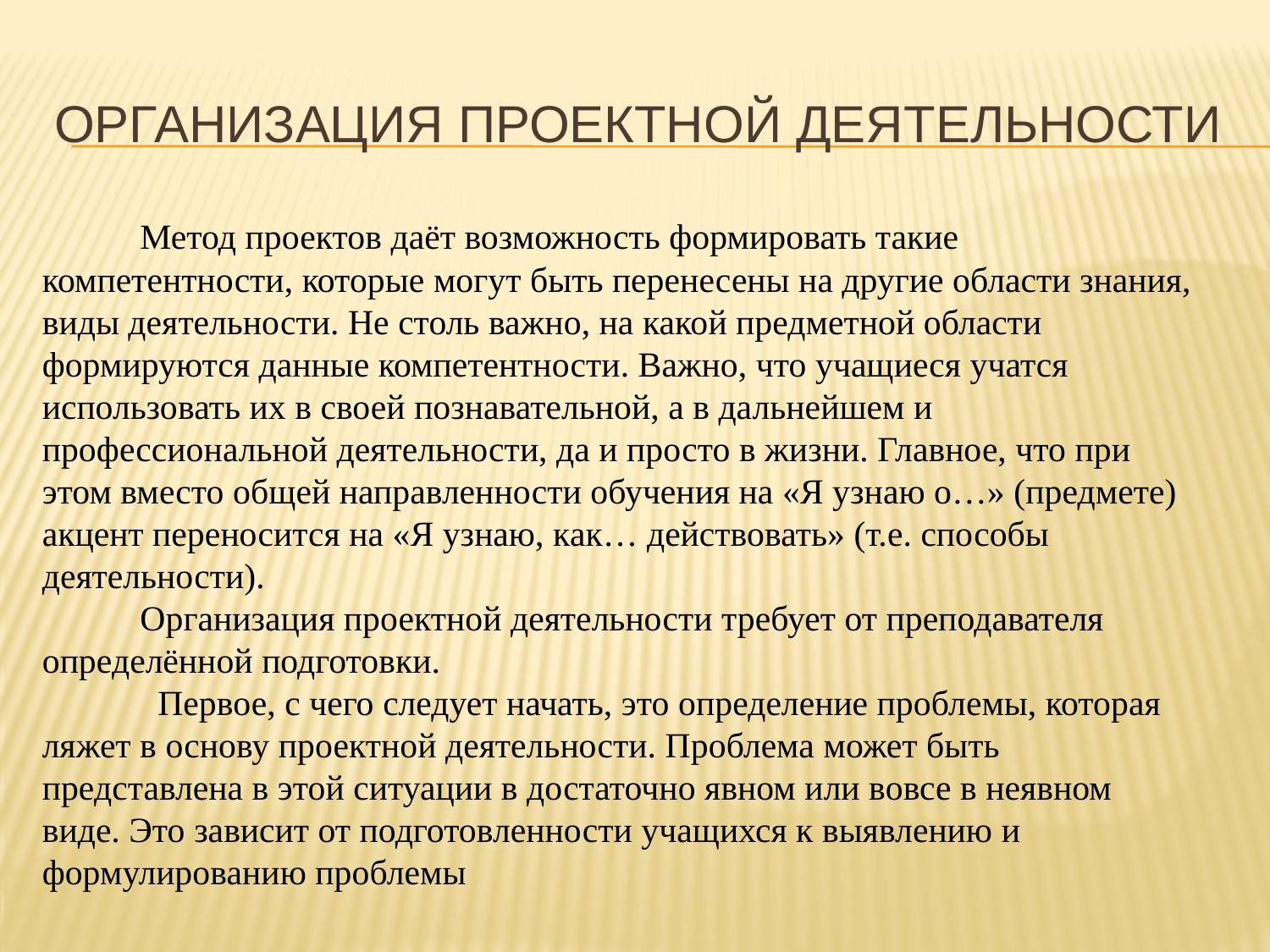

# Организация проектной деятельности
           Метод проектов даёт возможность формировать такие компетентности, которые могут быть перенесены на другие области знания, виды деятельности. Не столь важно, на какой предметной области формируются данные компетентности. Важно, что учащиеся учатся использовать их в своей познавательной, а в дальнейшем и профессиональной деятельности, да и просто в жизни. Главное, что при этом вместо общей направленности обучения на «Я узнаю о…» (предмете) акцент переносится на «Я узнаю, как… действовать» (т.е. способы деятельности).
           Организация проектной деятельности требует от преподавателя определённой подготовки.
             Первое, с чего следует начать, это определение проблемы, которая ляжет в основу проектной деятельности. Проблема может быть представлена в этой ситуации в достаточно явном или вовсе в неявном виде. Это зависит от подготовленности учащихся к выявлению и формулированию проблемы